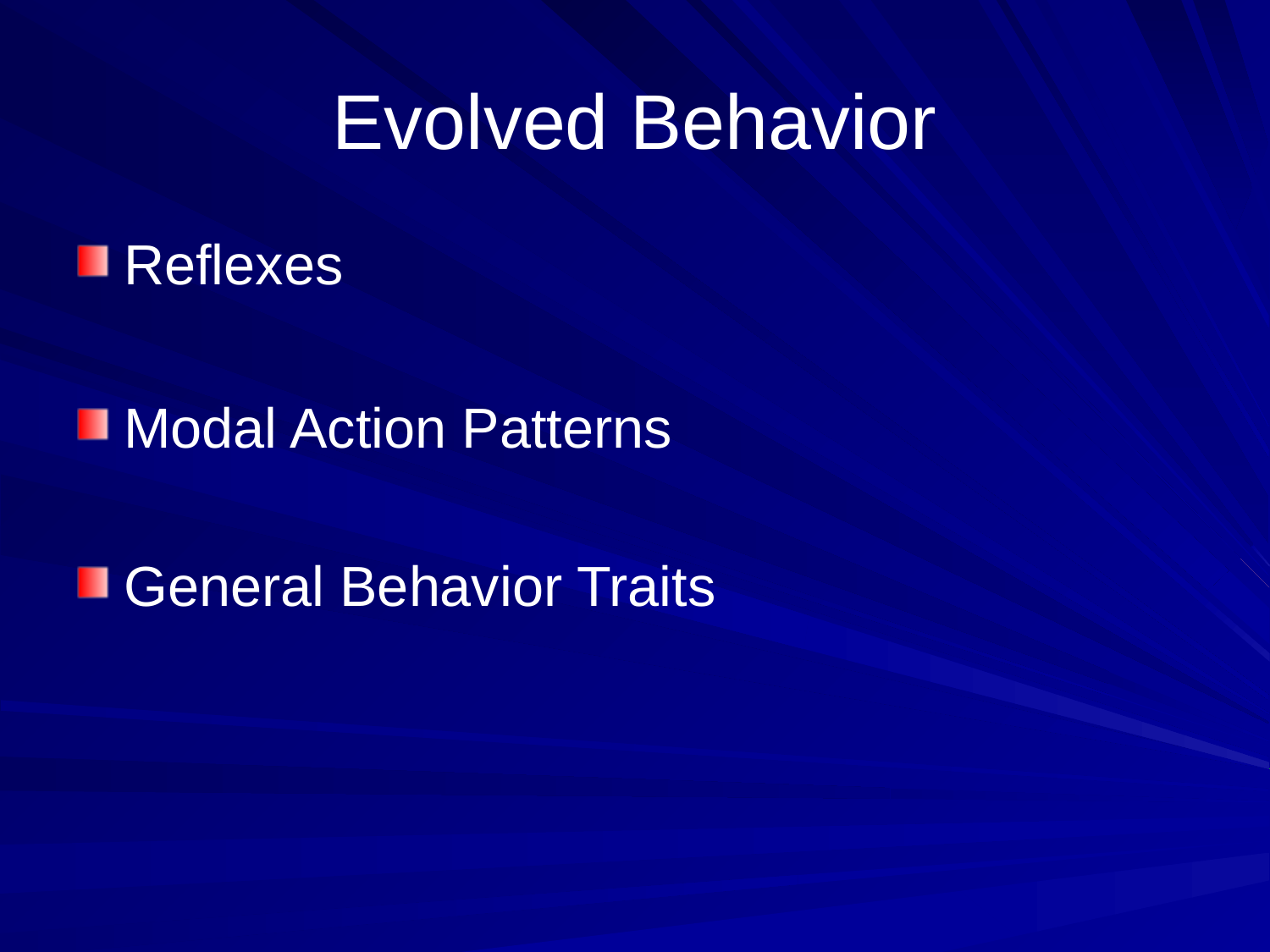

# Evolved Behavior
Reflexes

Modal Action Patterns

General Behavior Traits